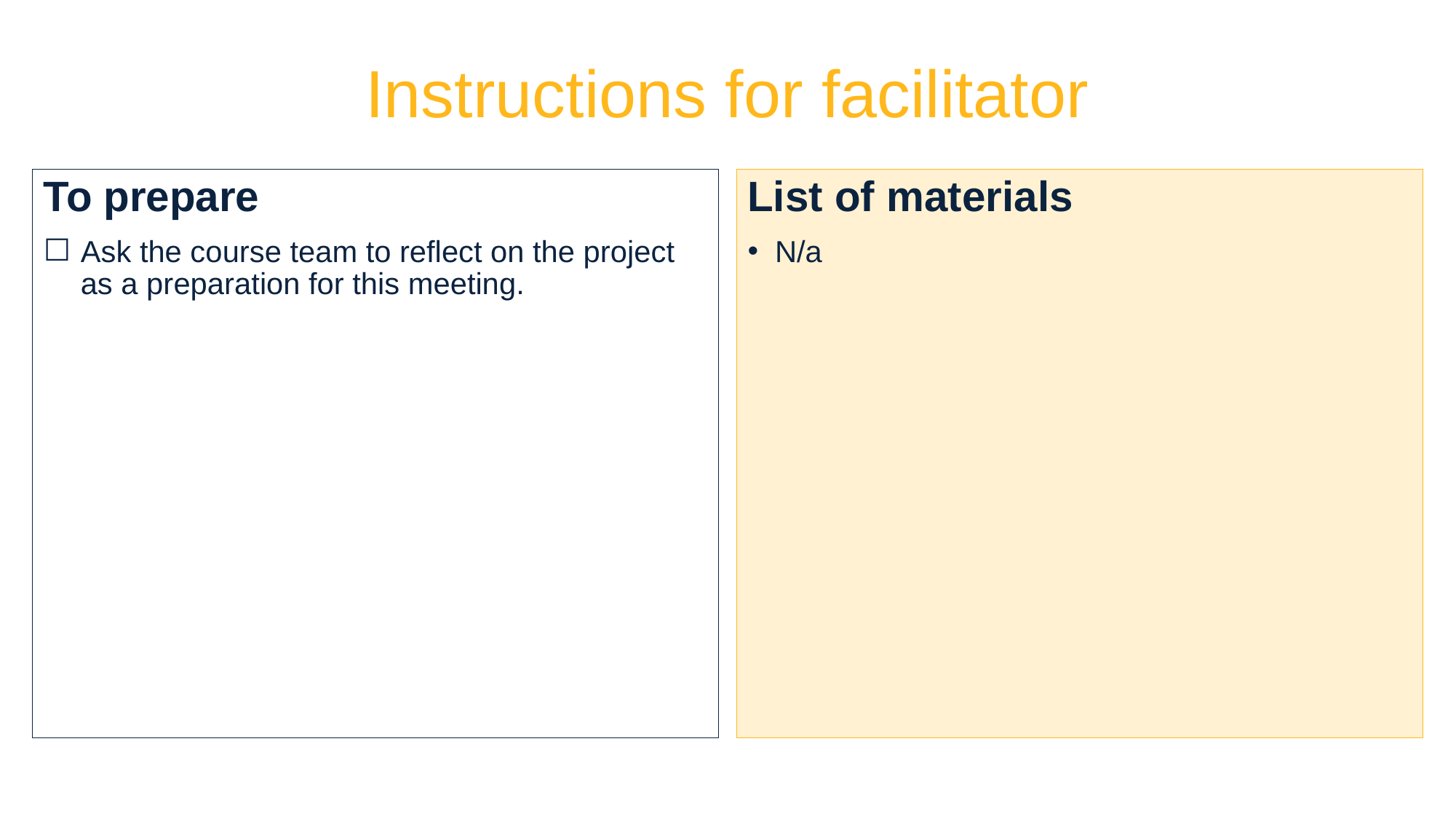

# Instructions for facilitator
To prepare
Ask the course team to reflect on the project as a preparation for this meeting.
List of materials
N/a